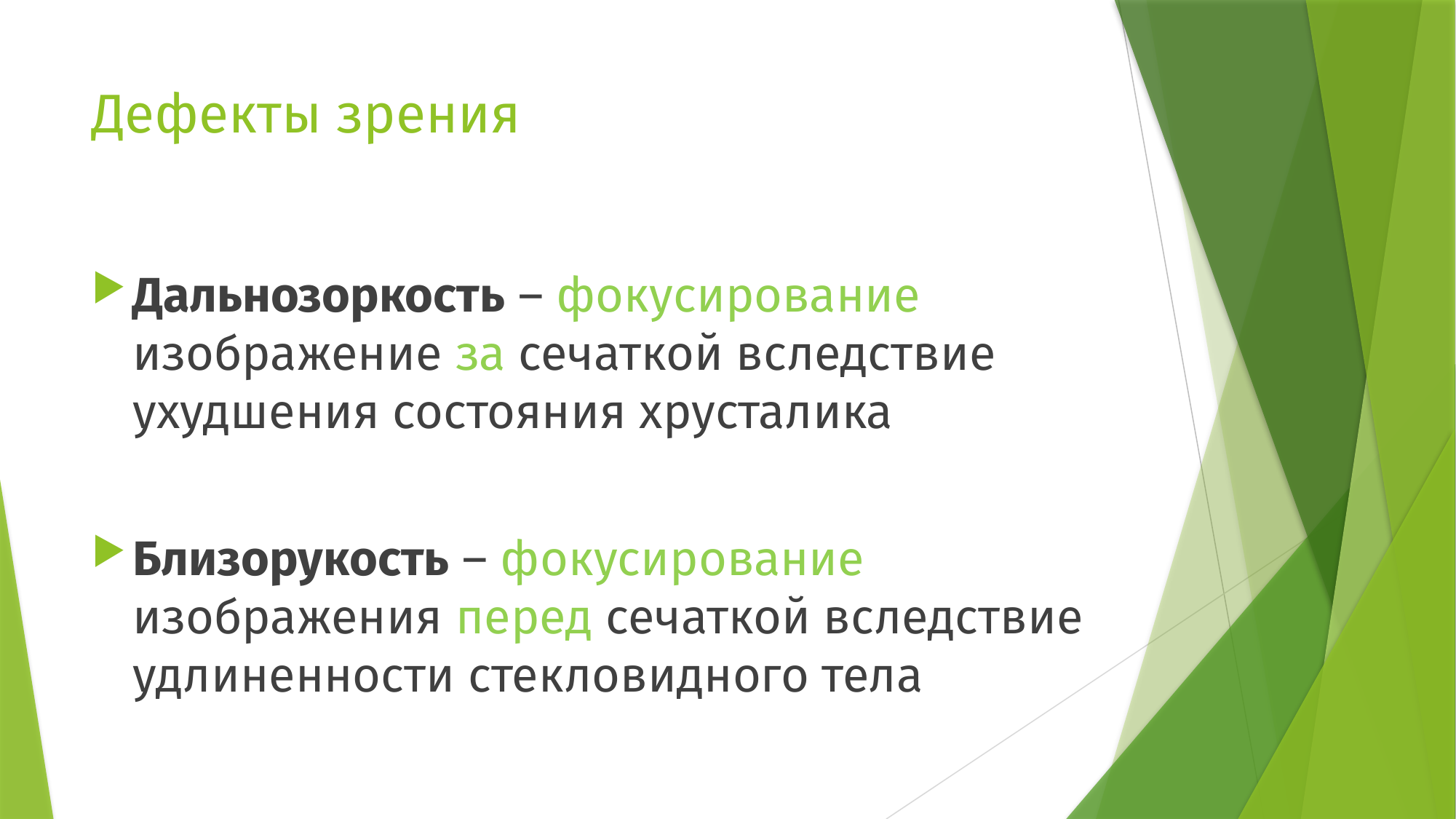

# Дефекты зрения
Дальнозоркость – фокусирование изображение за сечаткой вследствие ухудшения состояния хрусталика

Близорукость – фокусирование изображения перед сечаткой вследствие удлиненности стекловидного тела